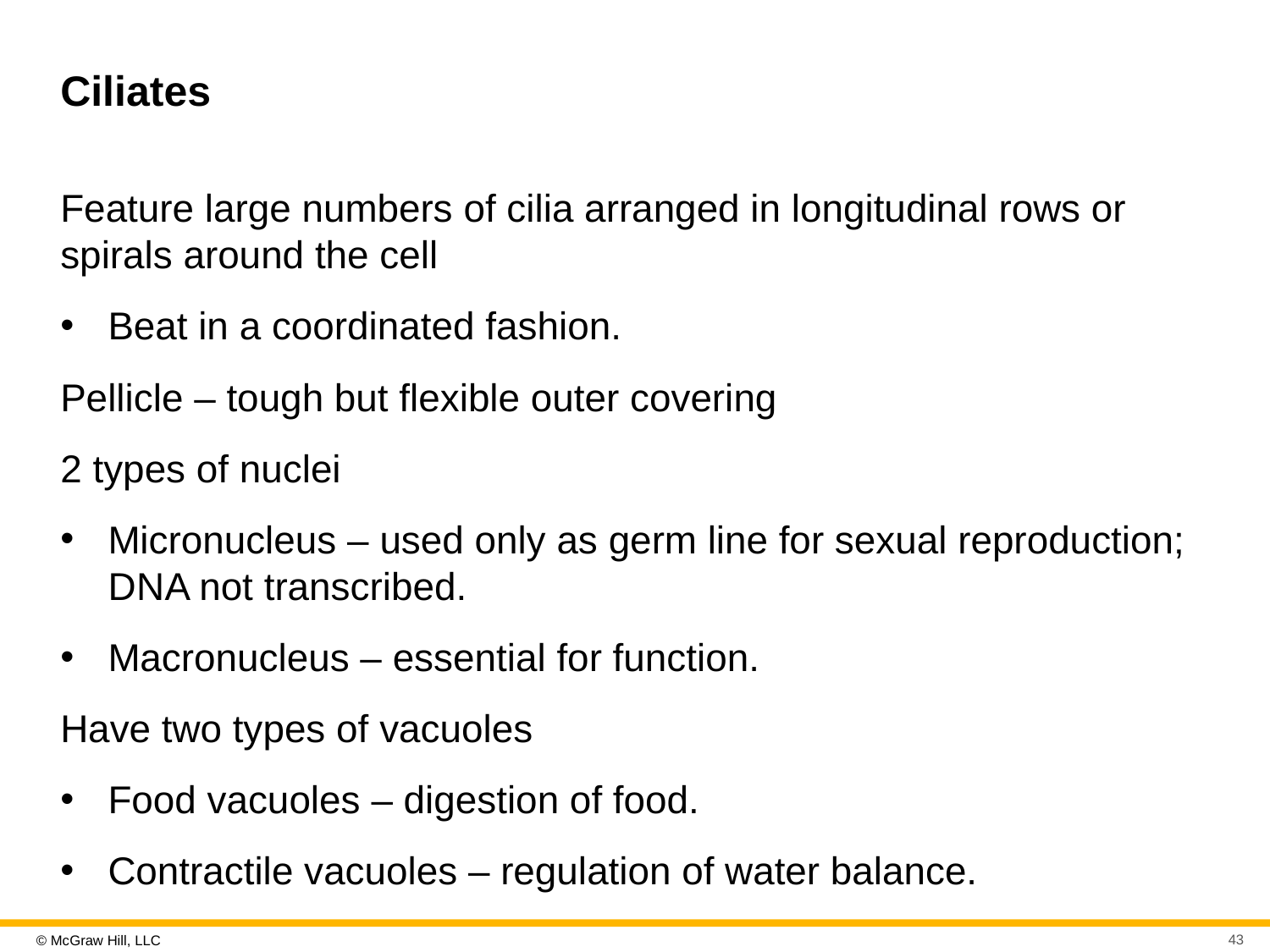

# Ciliates
Feature large numbers of cilia arranged in longitudinal rows or spirals around the cell
Beat in a coordinated fashion.
Pellicle – tough but flexible outer covering
2 types of nuclei
Micronucleus – used only as germ line for sexual reproduction; D N A not transcribed.
Macronucleus – essential for function.
Have two types of vacuoles
Food vacuoles – digestion of food.
Contractile vacuoles – regulation of water balance.
43